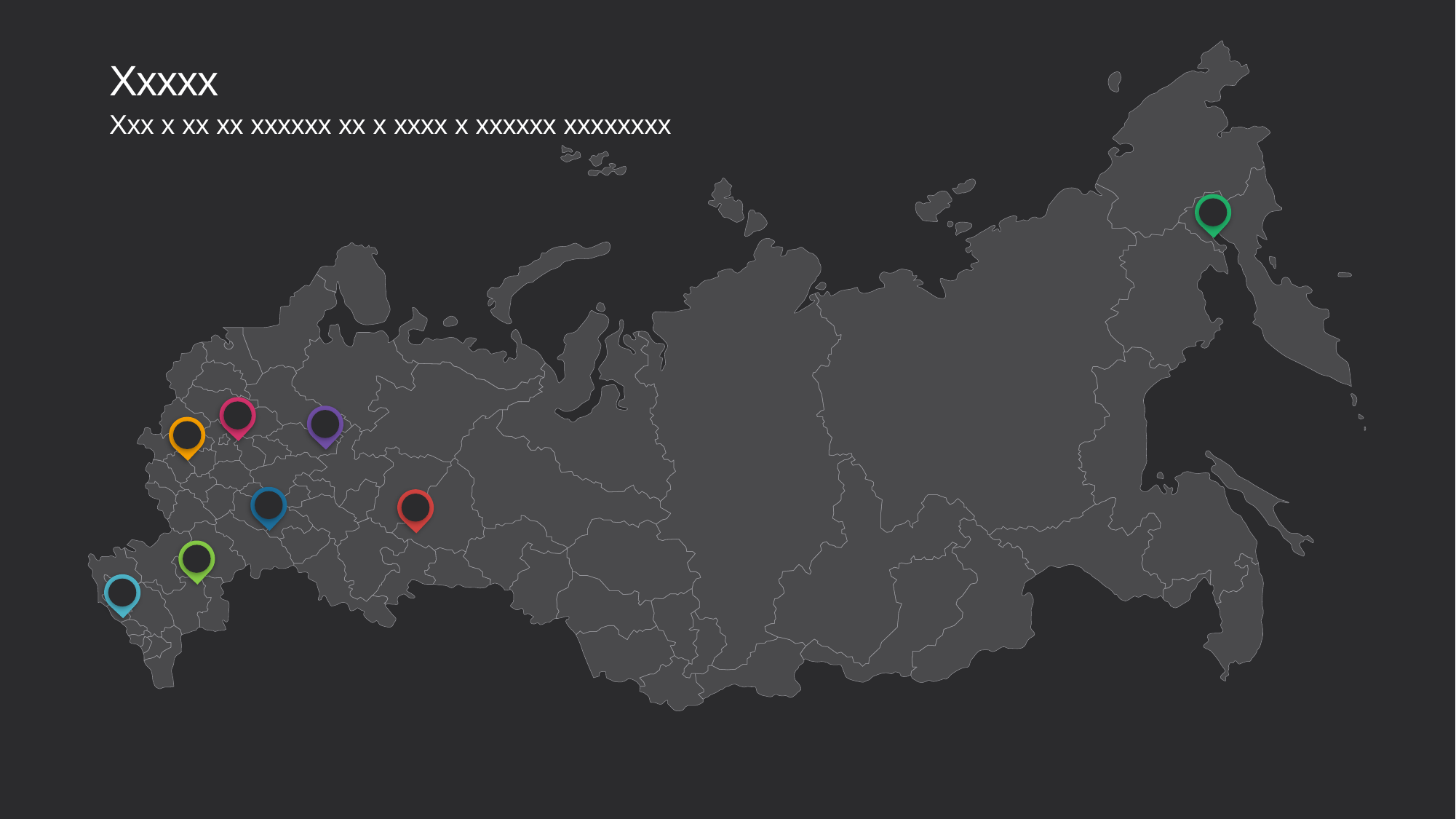

# Xxxxx

Xxx x xx xx xxxxxx xx x xxxx x xxxxxx xxxxxxxx